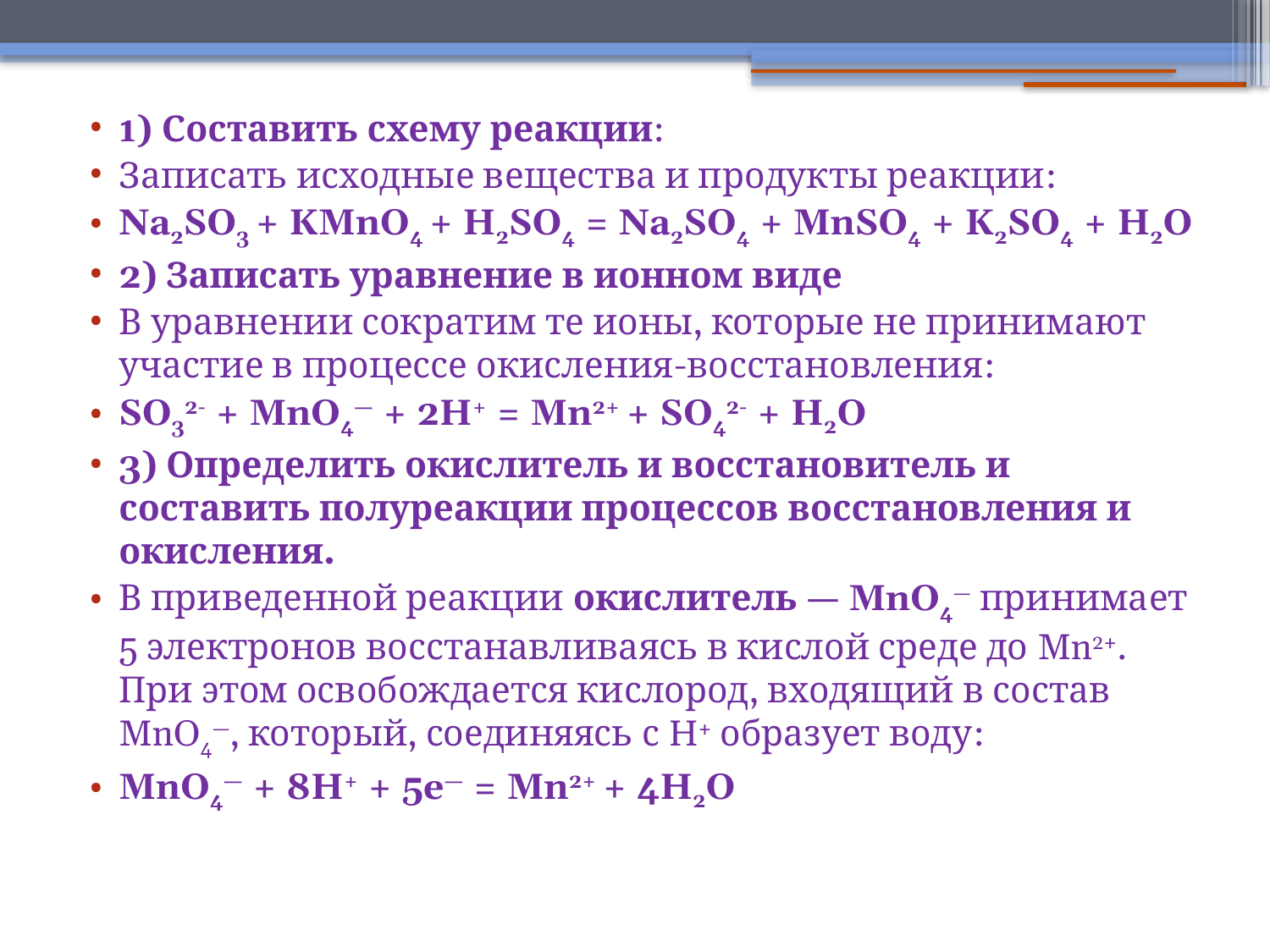

1) Составить схему реакции:
Записать исходные вещества и продукты реакции:
Na2SO3 + KMnO4 + H2SO4 = Na2SO4 + MnSO4 + K2SO4 + H2O
2) Записать уравнение в ионном виде
В уравнении сократим те ионы, которые не принимают участие в процессе окисления-восстановления:
SO32- + MnO4— + 2H+ = Mn2+ + SO42- + H2O
3) Определить окислитель и восстановитель и составить полуреакции процессов восстановления и окисления.
В приведенной реакции окислитель — MnO4— принимает 5 электронов восстанавливаясь в кислой среде до Mn2+. При этом освобождается кислород, входящий в состав MnO4—, который, соединяясь с H+ образует воду:
MnO4— + 8H+ + 5e— = Mn2+ + 4H2O